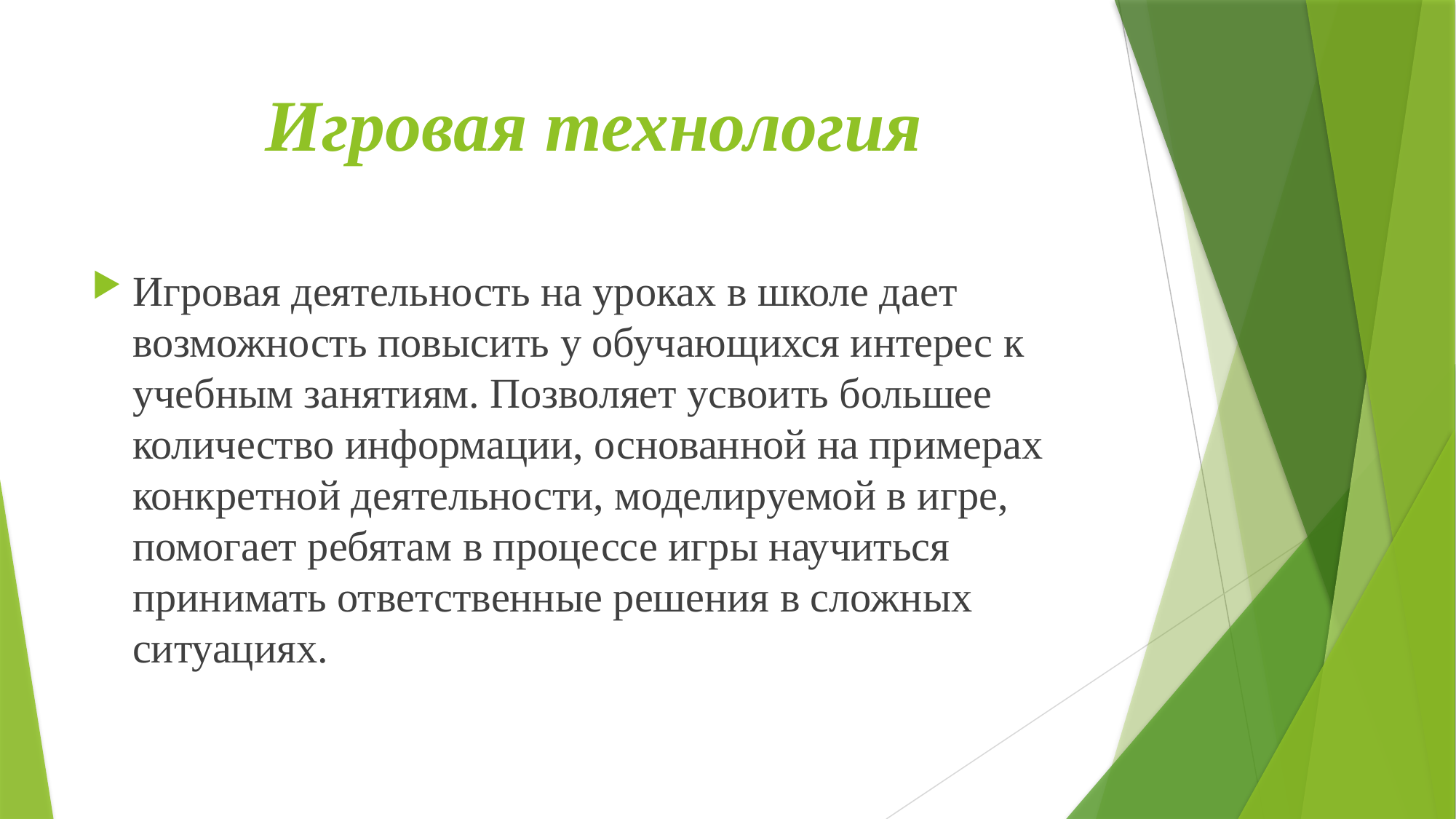

# Игровая технология
Игровая деятельность на уроках в школе дает возможность повысить у обучающихся интерес к учебным занятиям. Позволяет усвоить большее количество информации, основанной на примерах конкретной деятельности, моделируемой в игре, помогает ребятам в процессе игры научиться принимать ответственные решения в сложных ситуациях.